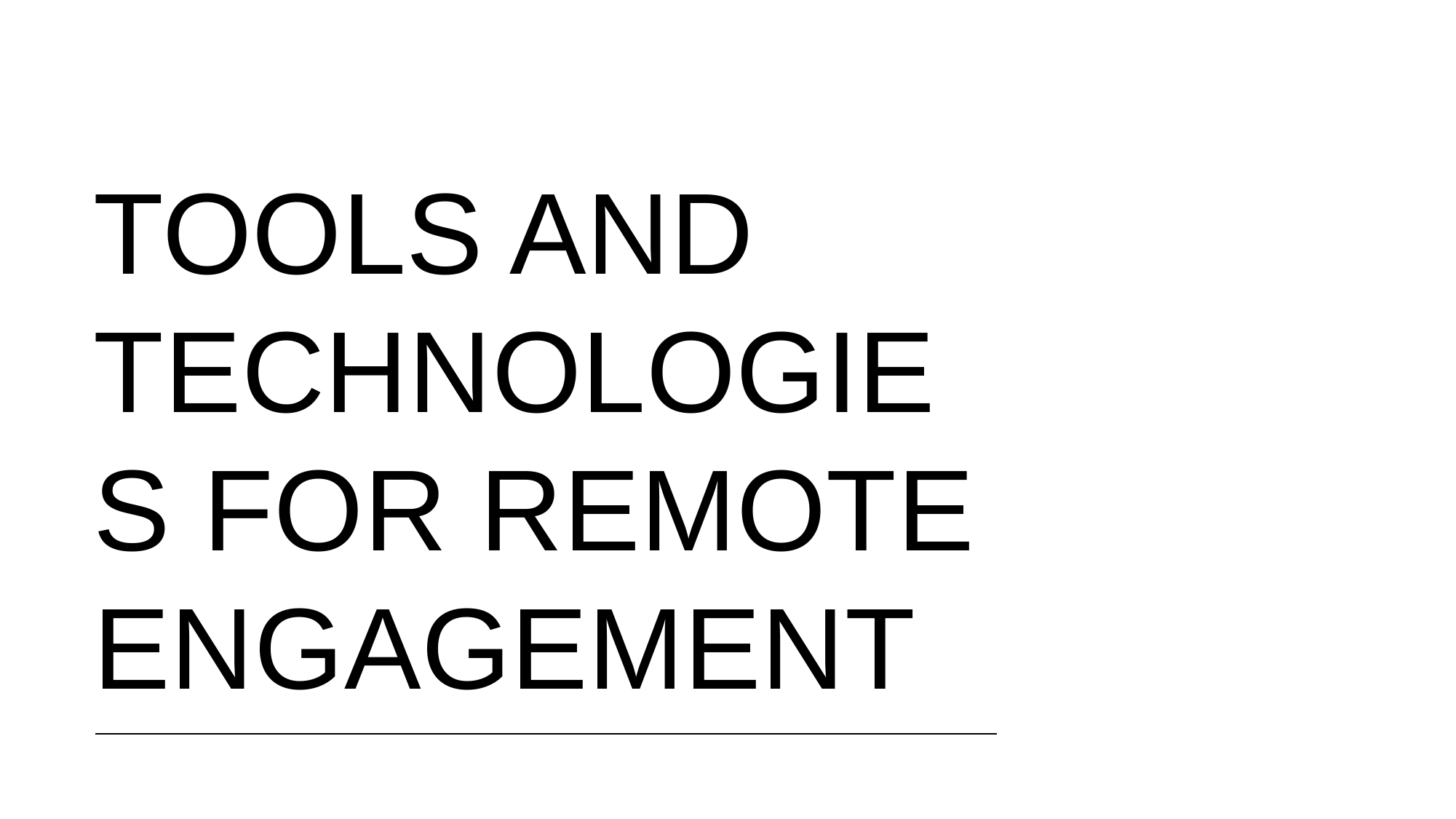

# Tools and Technologies for Remote Engagement